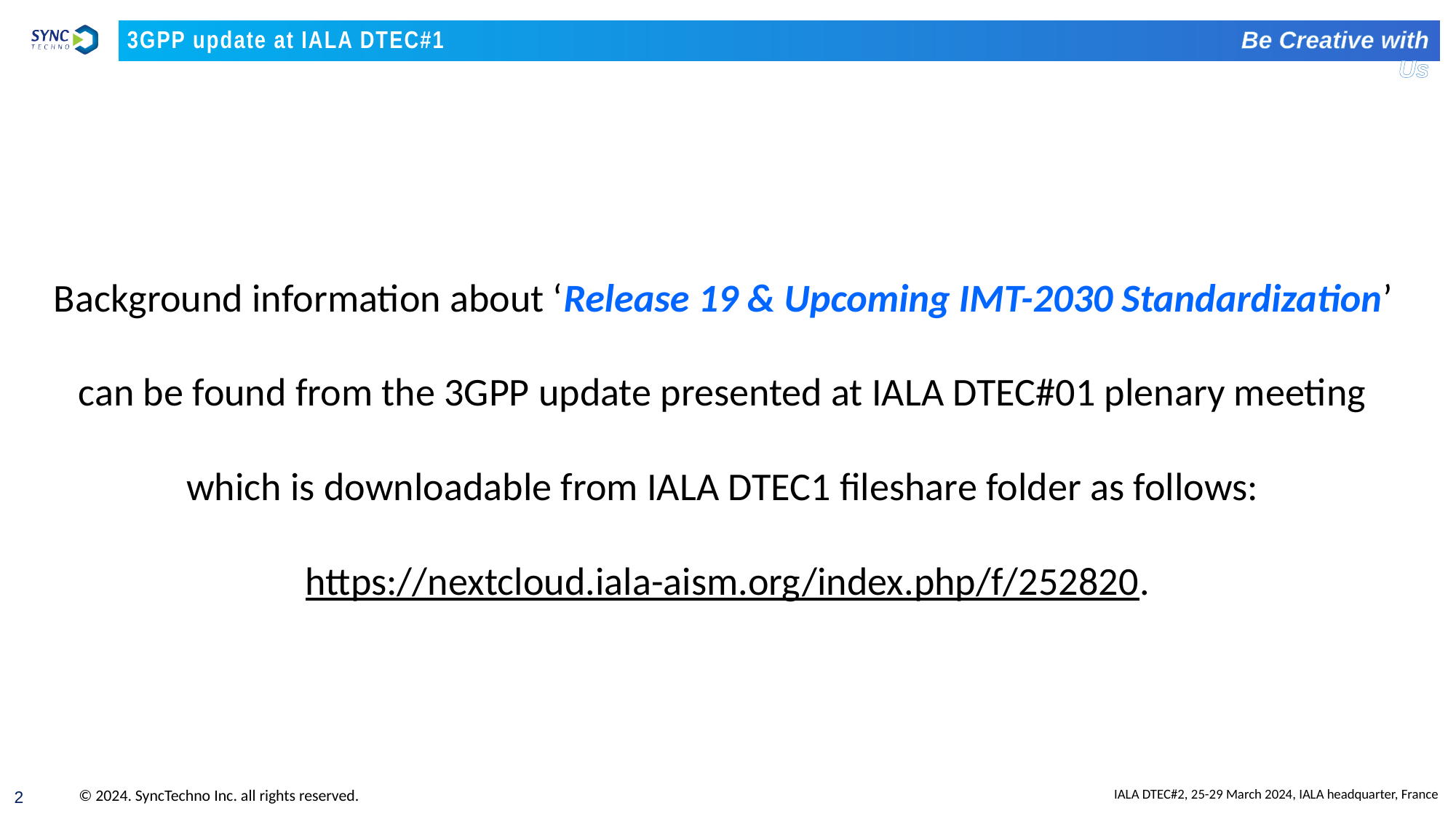

3GPP update at IALA DTEC#1
Background information about ‘Release 19 & Upcoming IMT-2030 Standardization’
can be found from the 3GPP update presented at IALA DTEC#01 plenary meeting
which is downloadable from IALA DTEC1 fileshare folder as follows:
https://nextcloud.iala-aism.org/index.php/f/252820.